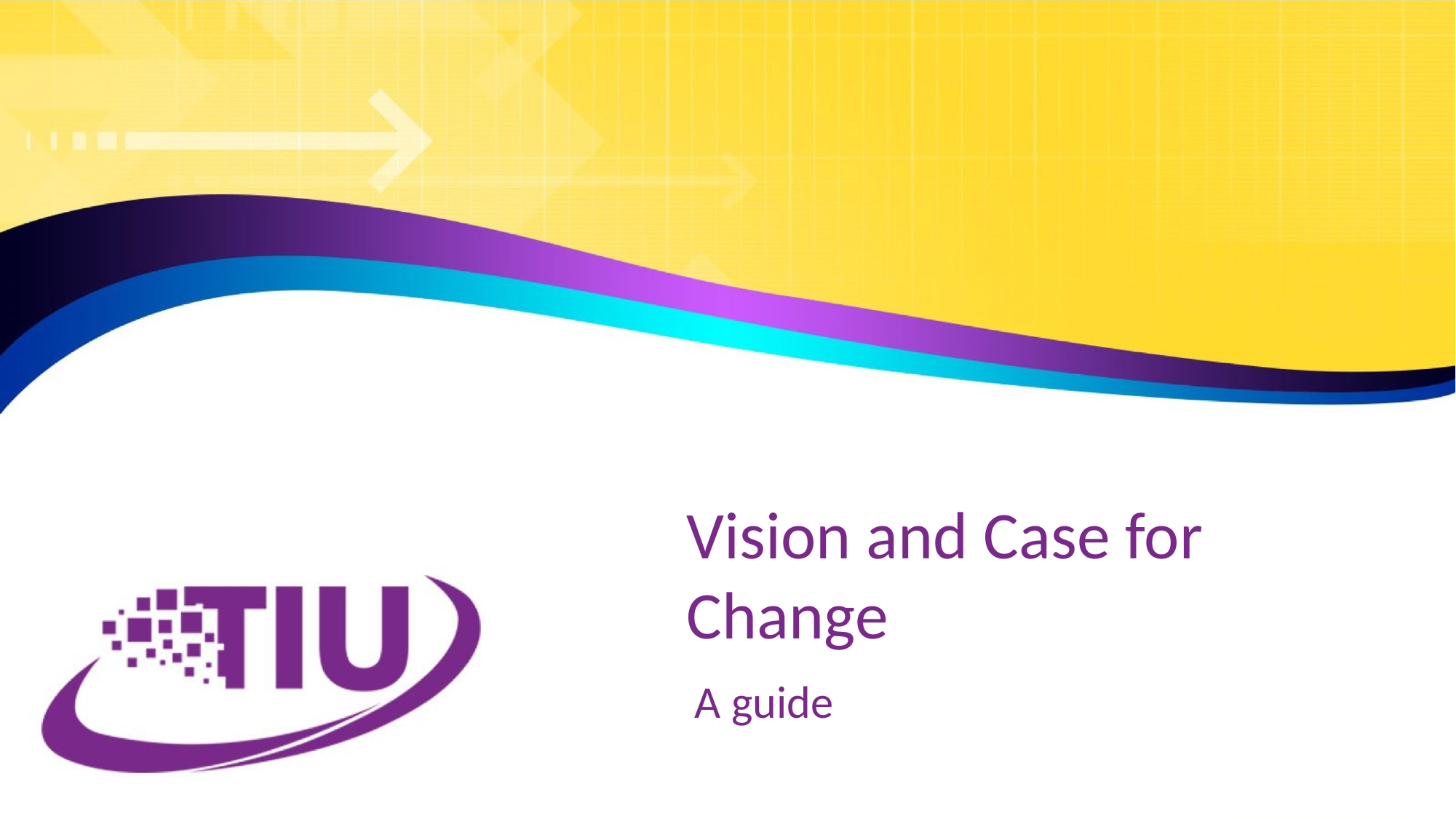

Vision and Case for Change
A guide